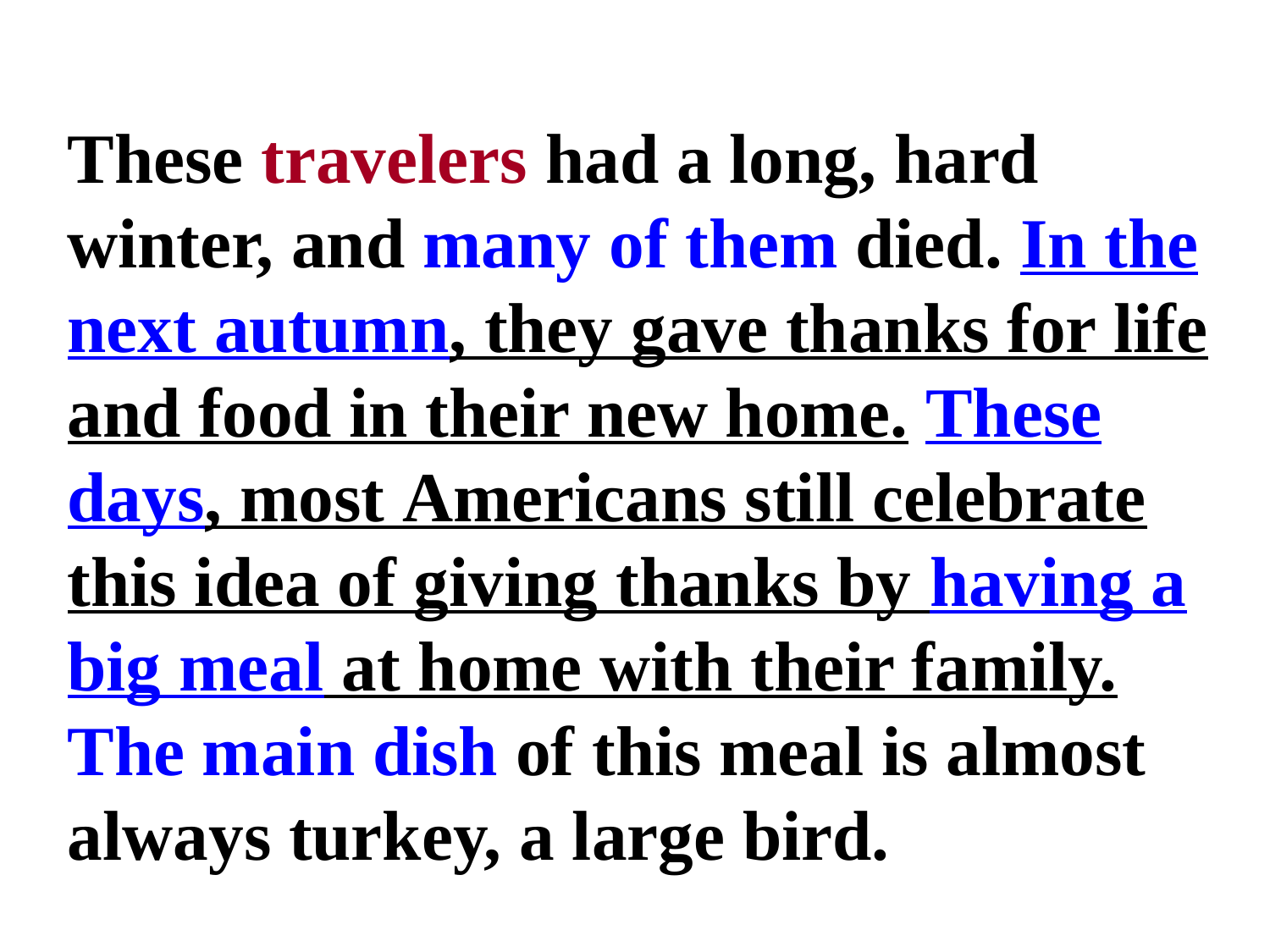

These travelers had a long, hard winter, and many of them died. In the next autumn, they gave thanks for life and food in their new home. These days, most Americans still celebrate this idea of giving thanks by having a big meal at home with their family. The main dish of this meal is almost always turkey, a large bird.